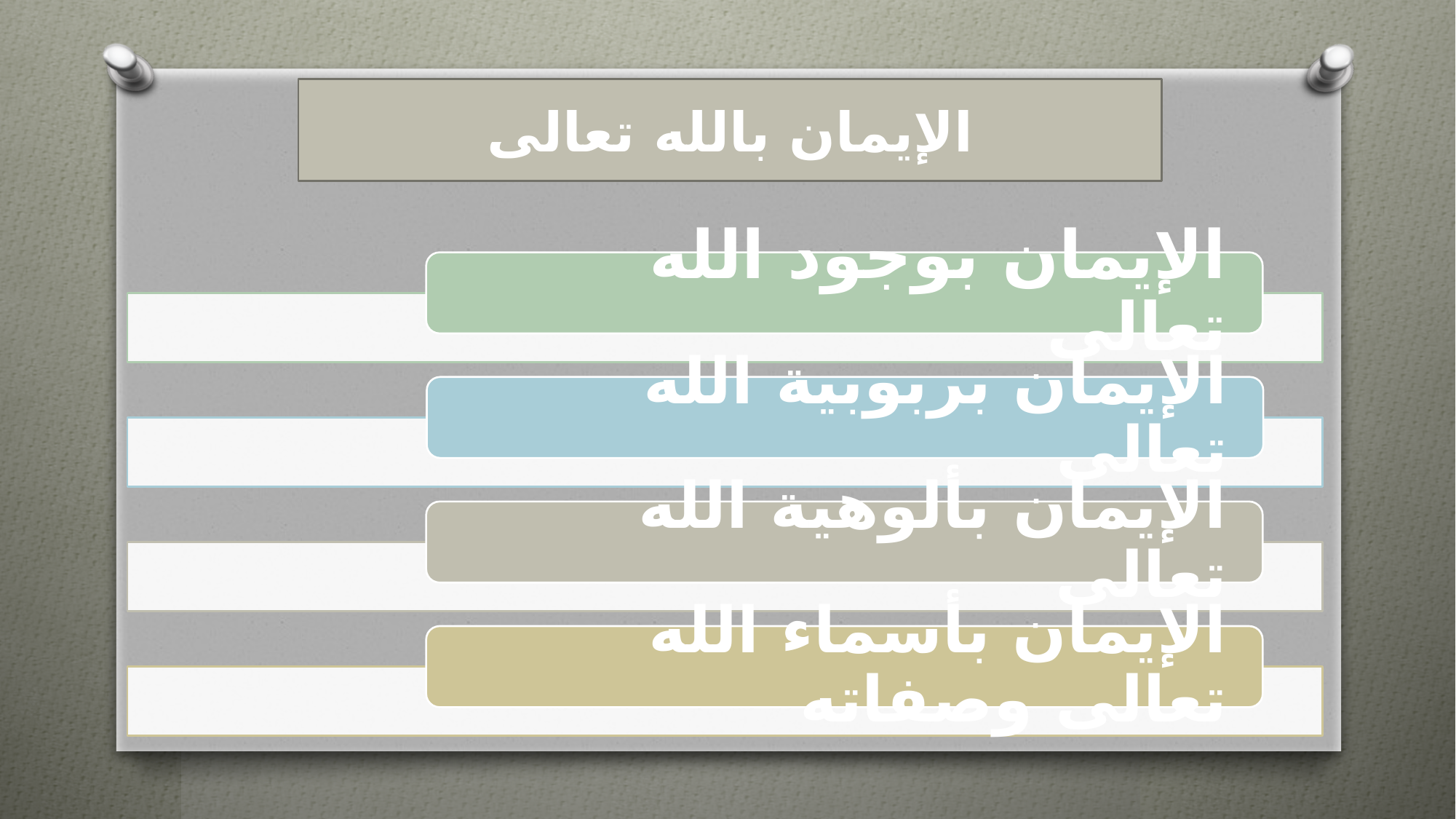

الإيمان بالله تعالى
الإيمان بوجود الله تعالى
الإيمان بربوبية الله تعالى
الإيمان بألوهية الله تعالى
الإيمان بأسماء الله تعالى وصفاته